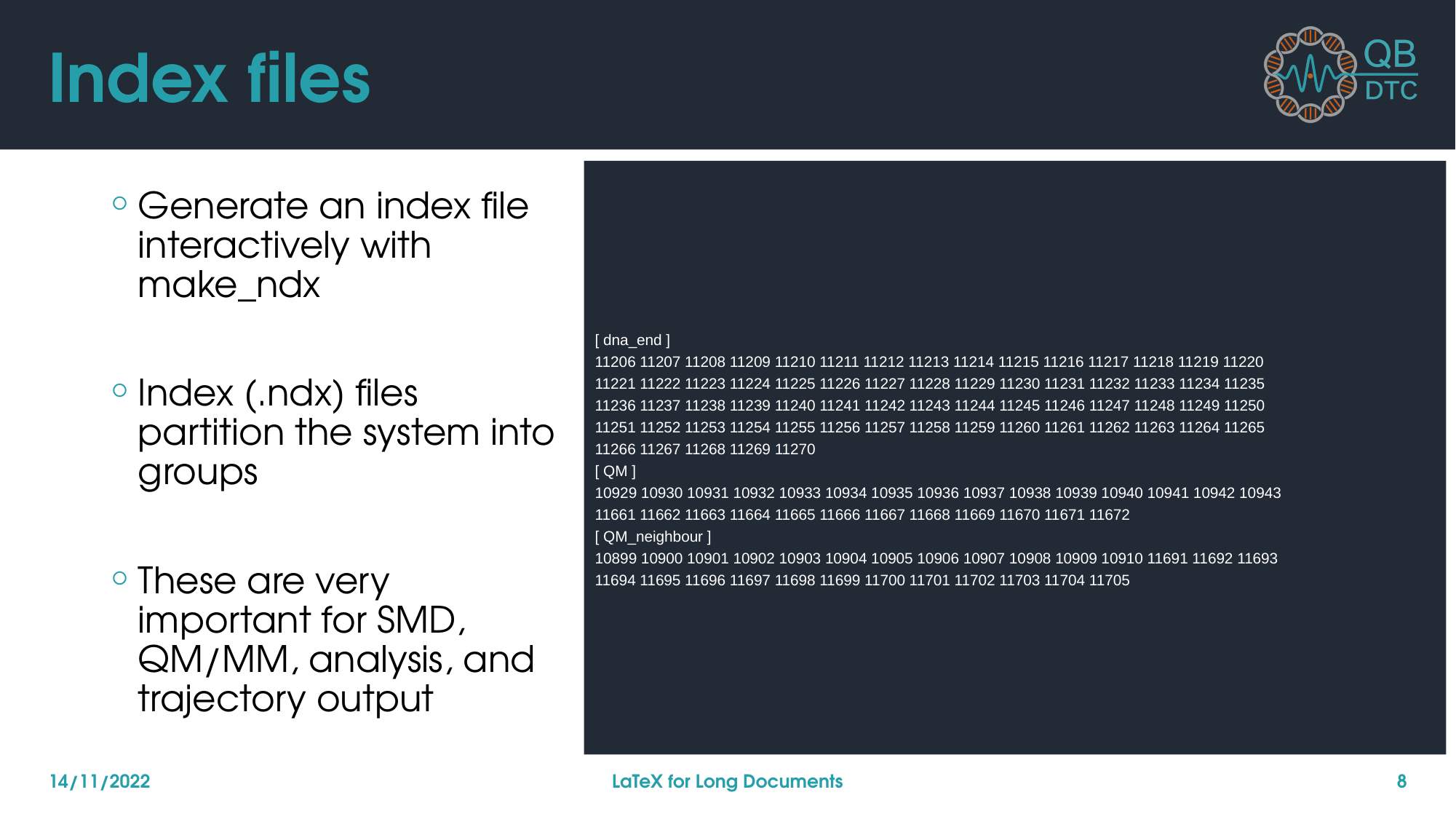

# Index files
Generate an index file interactively with make_ndx

Index (.ndx) files partition the system into groups

These are very important for SMD, QM/MM, analysis, and trajectory output
[ dna_end ]
11206 11207 11208 11209 11210 11211 11212 11213 11214 11215 11216 11217 11218 11219 11220
11221 11222 11223 11224 11225 11226 11227 11228 11229 11230 11231 11232 11233 11234 11235
11236 11237 11238 11239 11240 11241 11242 11243 11244 11245 11246 11247 11248 11249 11250
11251 11252 11253 11254 11255 11256 11257 11258 11259 11260 11261 11262 11263 11264 11265
11266 11267 11268 11269 11270
[ QM ]
10929 10930 10931 10932 10933 10934 10935 10936 10937 10938 10939 10940 10941 10942 10943
11661 11662 11663 11664 11665 11666 11667 11668 11669 11670 11671 11672
[ QM_neighbour ]
10899 10900 10901 10902 10903 10904 10905 10906 10907 10908 10909 10910 11691 11692 11693
11694 11695 11696 11697 11698 11699 11700 11701 11702 11703 11704 11705
14/11/2022
LaTeX for Long Documents
8